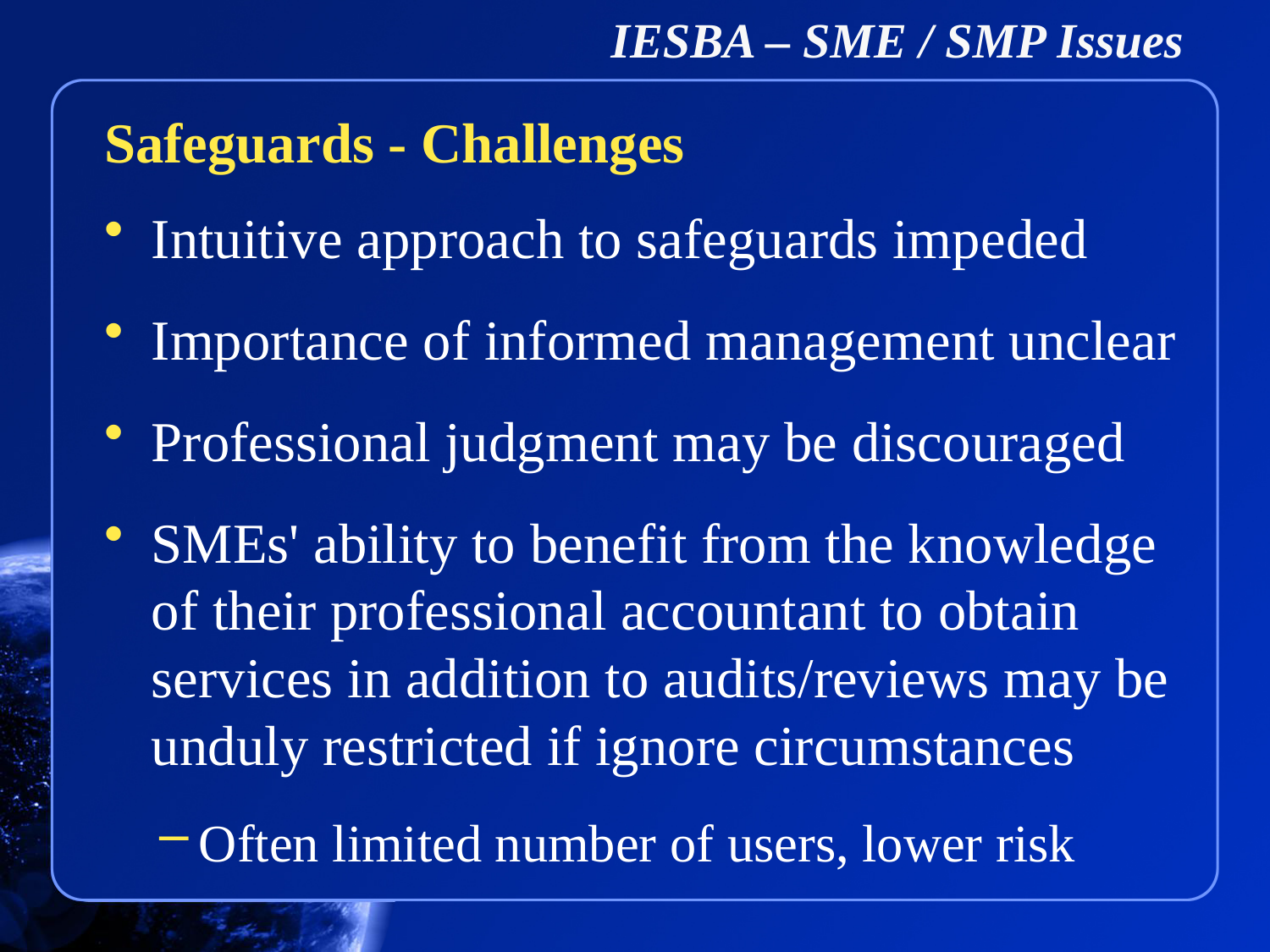

# IESBA – SME / SMP Issues
Safeguards - Challenges
Intuitive approach to safeguards impeded
Importance of informed management unclear
Professional judgment may be discouraged
SMEs' ability to benefit from the knowledge of their professional accountant to obtain services in addition to audits/reviews may be unduly restricted if ignore circumstances
Often limited number of users, lower risk